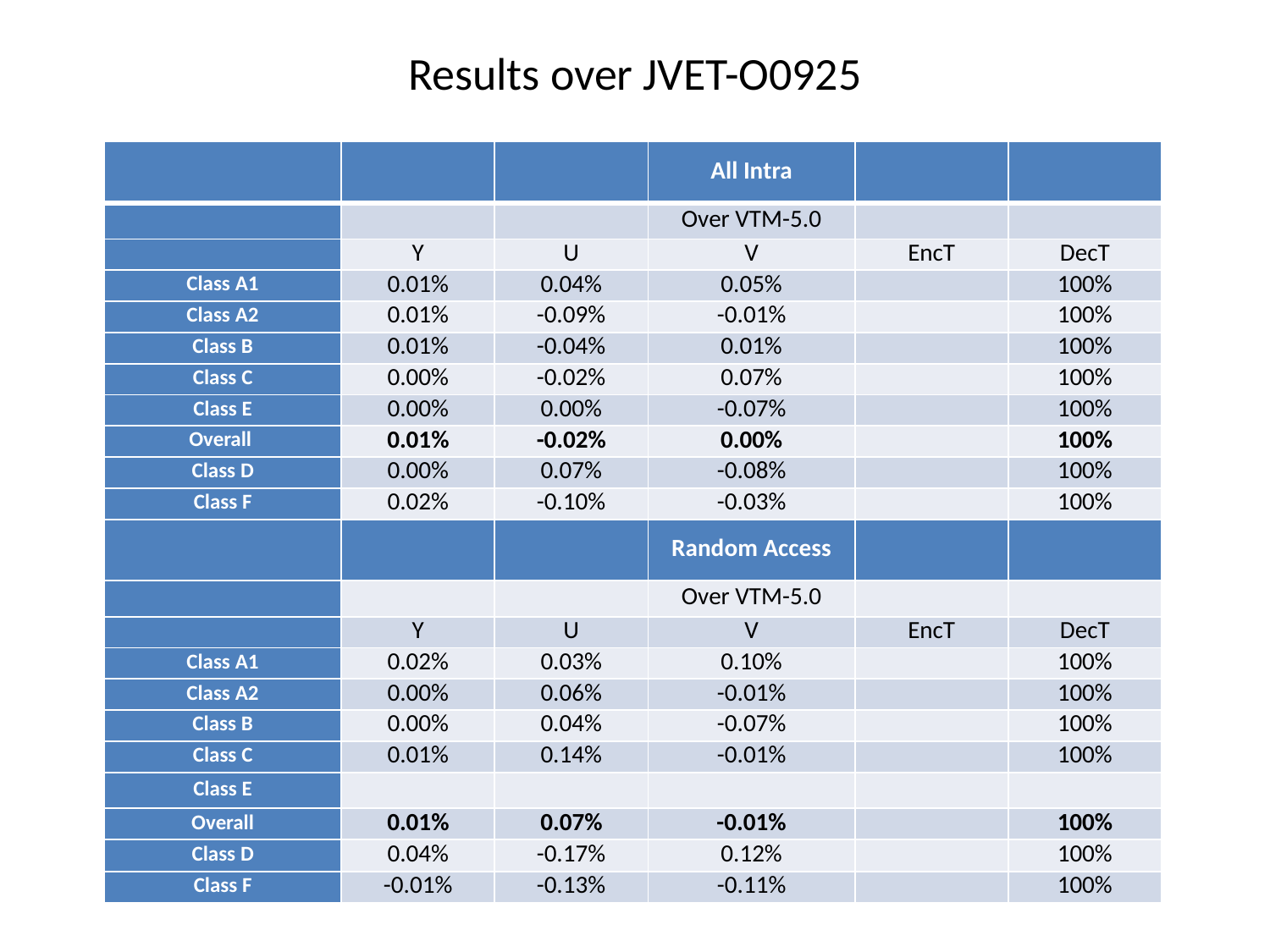

# Results over JVET-O0925
|  |  |  | All Intra |  |  |
| --- | --- | --- | --- | --- | --- |
|  |  |  | Over VTM-5.0 |  |  |
|  | Y | U | V | EncT | DecT |
| Class A1 | 0.01% | 0.04% | 0.05% |  | 100% |
| Class A2 | 0.01% | -0.09% | -0.01% |  | 100% |
| Class B | 0.01% | -0.04% | 0.01% |  | 100% |
| Class C | 0.00% | -0.02% | 0.07% |  | 100% |
| Class E | 0.00% | 0.00% | -0.07% |  | 100% |
| Overall | 0.01% | -0.02% | 0.00% |  | 100% |
| Class D | 0.00% | 0.07% | -0.08% |  | 100% |
| Class F | 0.02% | -0.10% | -0.03% |  | 100% |
|  |  |  | Random Access |  |  |
|  |  |  | Over VTM-5.0 |  |  |
|  | Y | U | V | EncT | DecT |
| Class A1 | 0.02% | 0.03% | 0.10% |  | 100% |
| Class A2 | 0.00% | 0.06% | -0.01% |  | 100% |
| Class B | 0.00% | 0.04% | -0.07% |  | 100% |
| Class C | 0.01% | 0.14% | -0.01% |  | 100% |
| Class E |  |  |  |  |  |
| Overall | 0.01% | 0.07% | -0.01% |  | 100% |
| Class D | 0.04% | -0.17% | 0.12% |  | 100% |
| Class F | -0.01% | -0.13% | -0.11% |  | 100% |